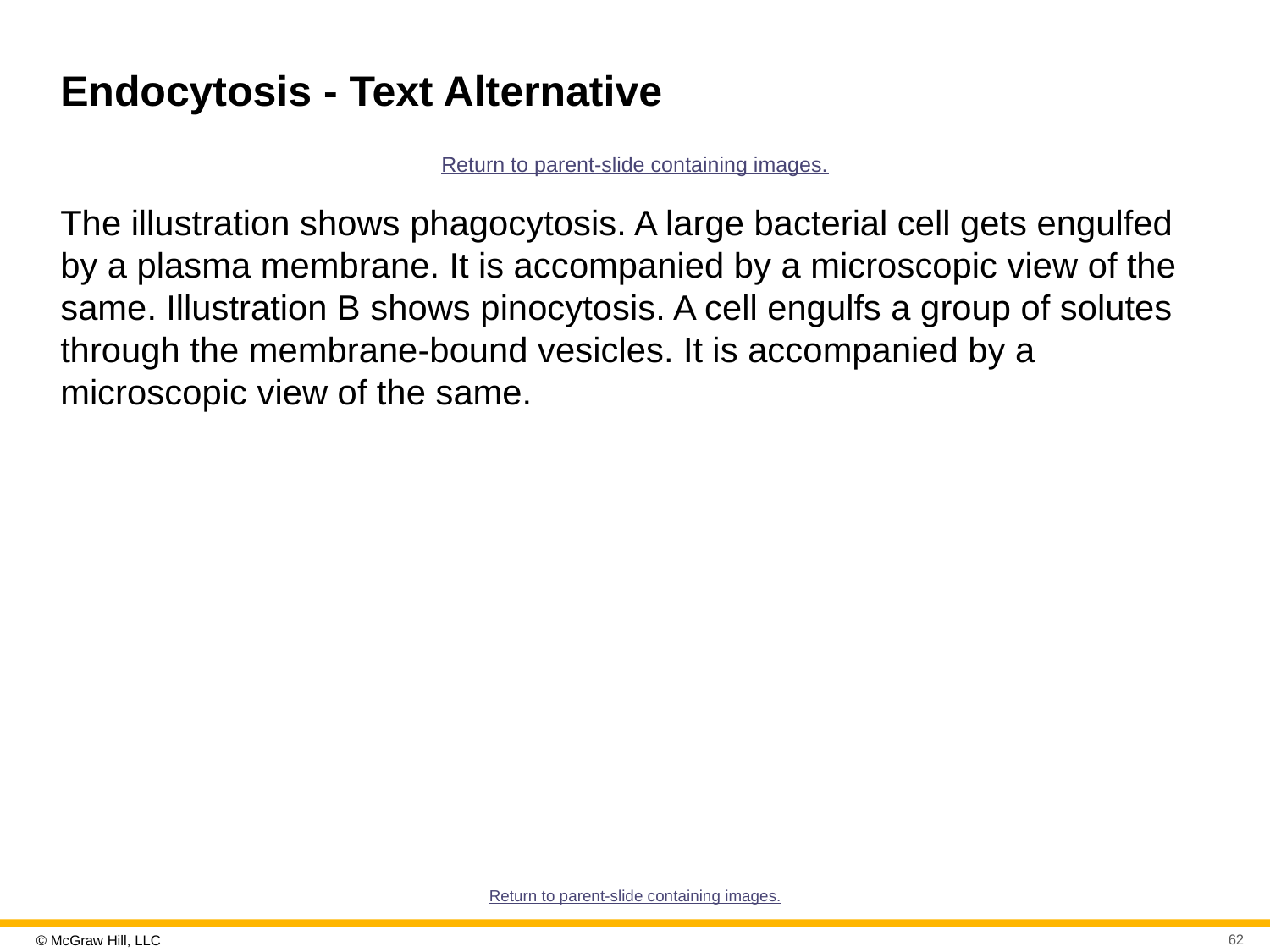

# Endocytosis - Text Alternative
Return to parent-slide containing images.
The illustration shows phagocytosis. A large bacterial cell gets engulfed by a plasma membrane. It is accompanied by a microscopic view of the same. Illustration B shows pinocytosis. A cell engulfs a group of solutes through the membrane-bound vesicles. It is accompanied by a microscopic view of the same.
Return to parent-slide containing images.
62